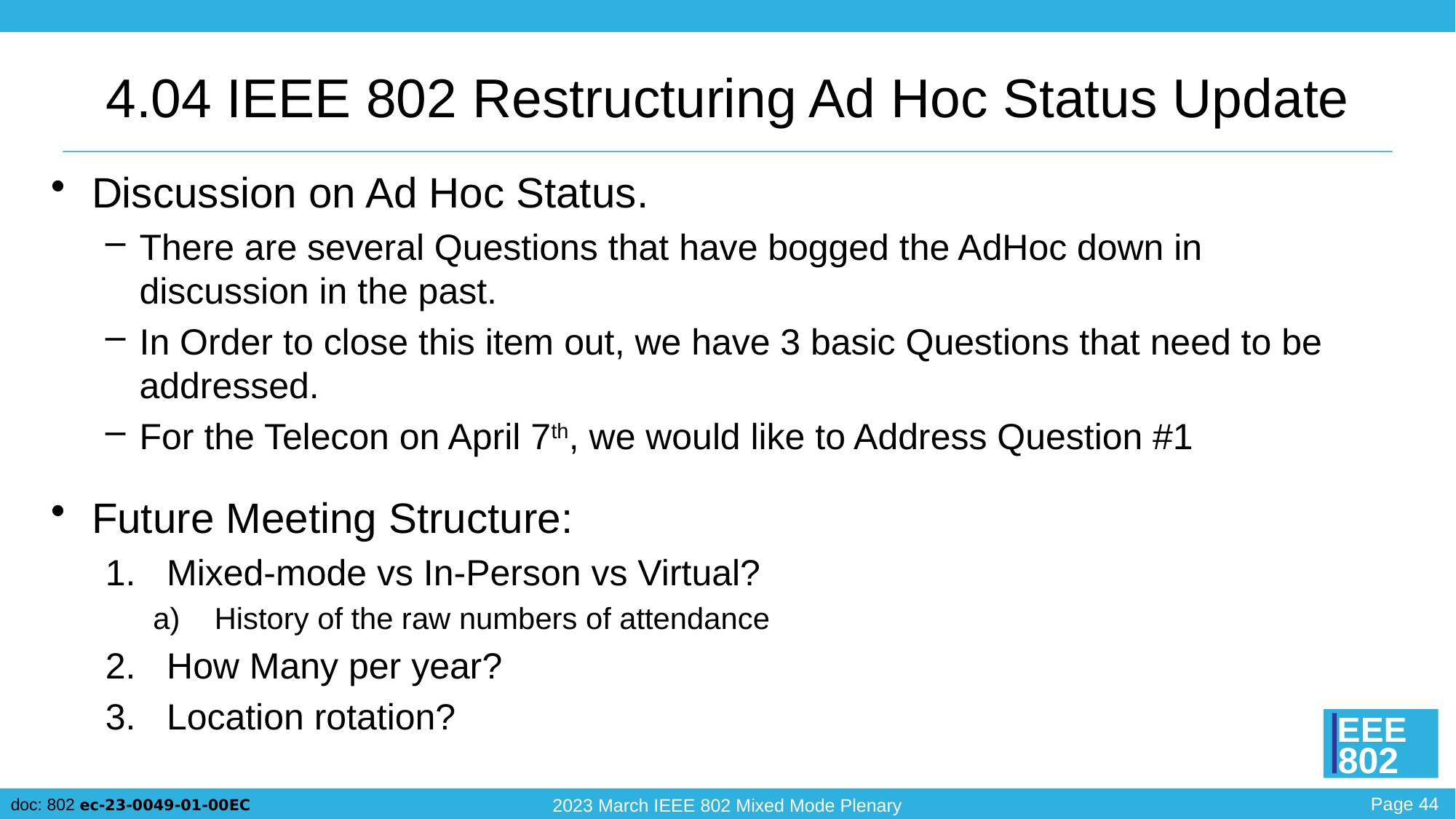

# 4.04 IEEE 802 Restructuring Ad Hoc Status Update
Discussion on Ad Hoc Status.
There are several Questions that have bogged the AdHoc down in discussion in the past.
In Order to close this item out, we have 3 basic Questions that need to be addressed.
For the Telecon on April 7th, we would like to Address Question #1

Future Meeting Structure:
Mixed-mode vs In-Person vs Virtual?
History of the raw numbers of attendance
How Many per year?
Location rotation?